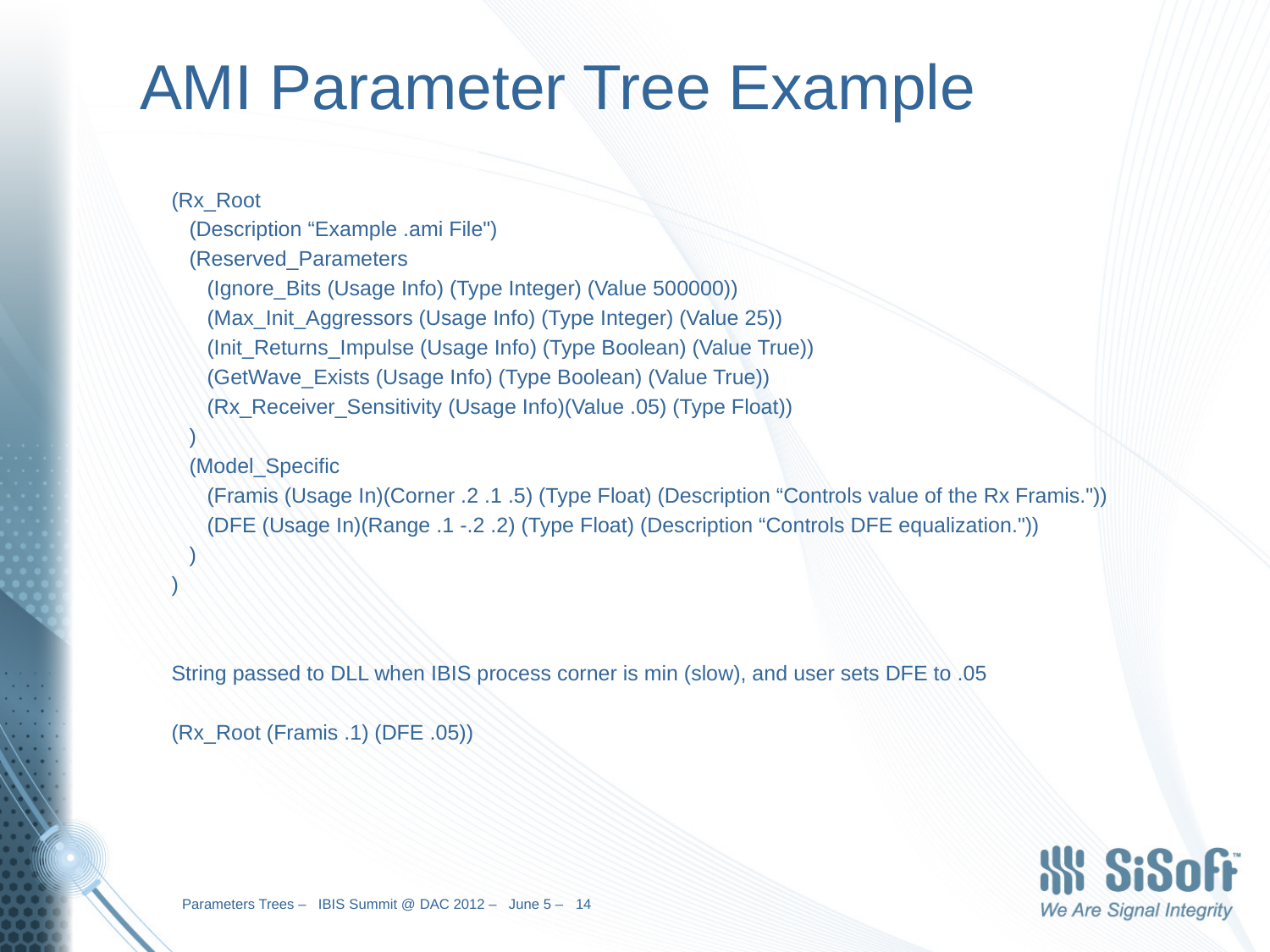

# AMI Parameter Tree Example
(Rx_Root
   (Description “Example .ami File")
   (Reserved_Parameters
      (Ignore_Bits (Usage Info) (Type Integer) (Value 500000))
      (Max_Init_Aggressors (Usage Info) (Type Integer) (Value 25))
      (Init_Returns_Impulse (Usage Info) (Type Boolean) (Value True))
      (GetWave_Exists (Usage Info) (Type Boolean) (Value True))
      (Rx_Receiver_Sensitivity (Usage Info)(Value .05) (Type Float))
   )
   (Model_Specific
      (Framis (Usage In)(Corner .2 .1 .5) (Type Float) (Description “Controls value of the Rx Framis."))
      (DFE (Usage In)(Range .1 -.2 .2) (Type Float) (Description “Controls DFE equalization."))
   )
)

String passed to DLL when IBIS process corner is min (slow), and user sets DFE to .05

(Rx_Root (Framis .1) (DFE .05))

Parameters Trees –   IBIS Summit @ DAC 2012 –   June 5 –   14